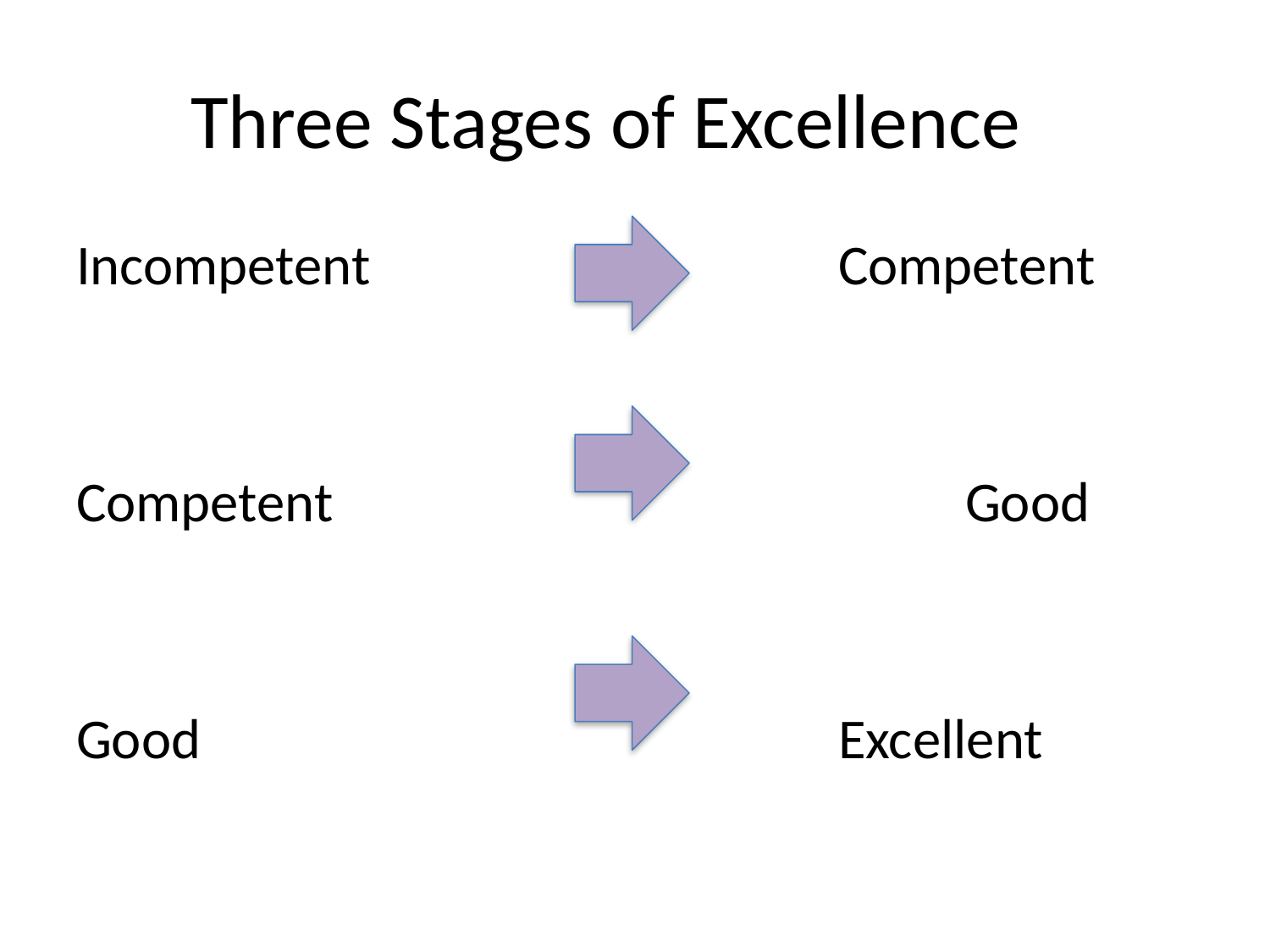

# Three Stages of Excellence

Incompetent				Competent

Competent					Good

Good						Excellent